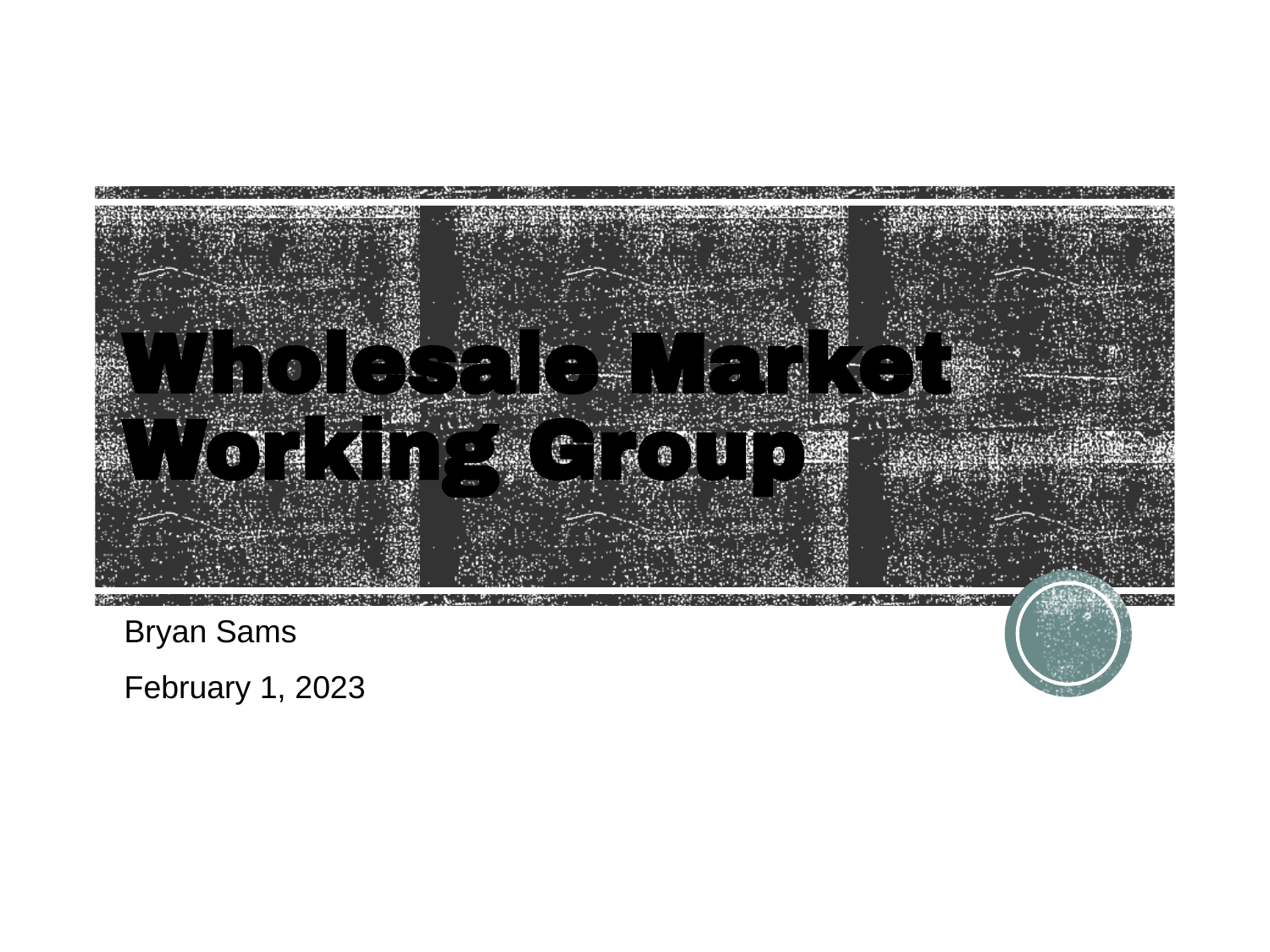

# Wholesale Market Working Group
Bryan Sams
February 1, 2023